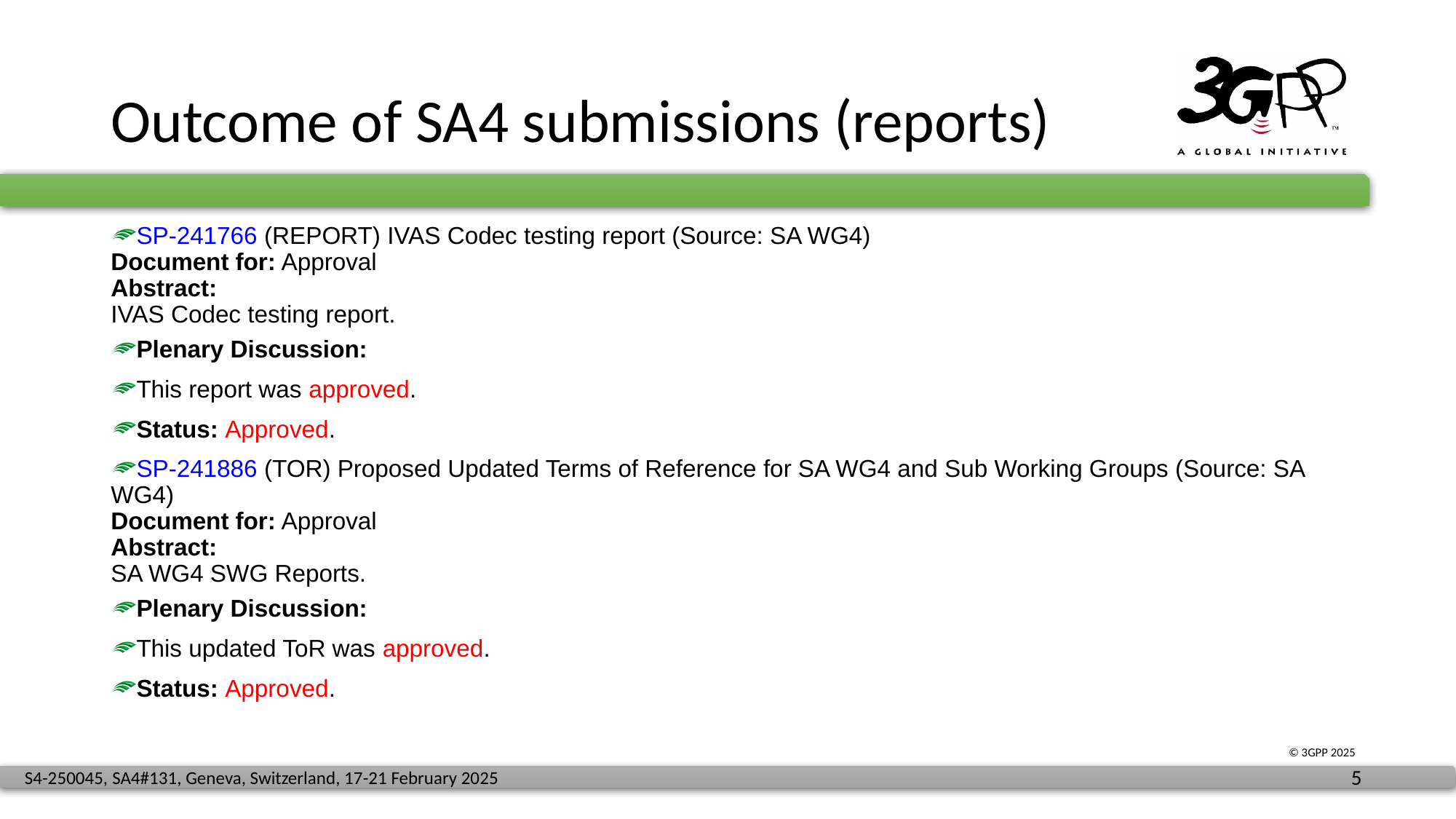

# Outcome of SA4 submissions (reports)
SP-241766 (REPORT) IVAS Codec testing report (Source: SA WG4)
Document for: Approval
Abstract:
IVAS Codec testing report.
Plenary Discussion:
This report was approved.
Status: Approved.
SP-241886 (TOR) Proposed Updated Terms of Reference for SA WG4 and Sub Working Groups (Source: SA WG4)
Document for: Approval
Abstract:
SA WG4 SWG Reports.
Plenary Discussion:
This updated ToR was approved.
Status: Approved.